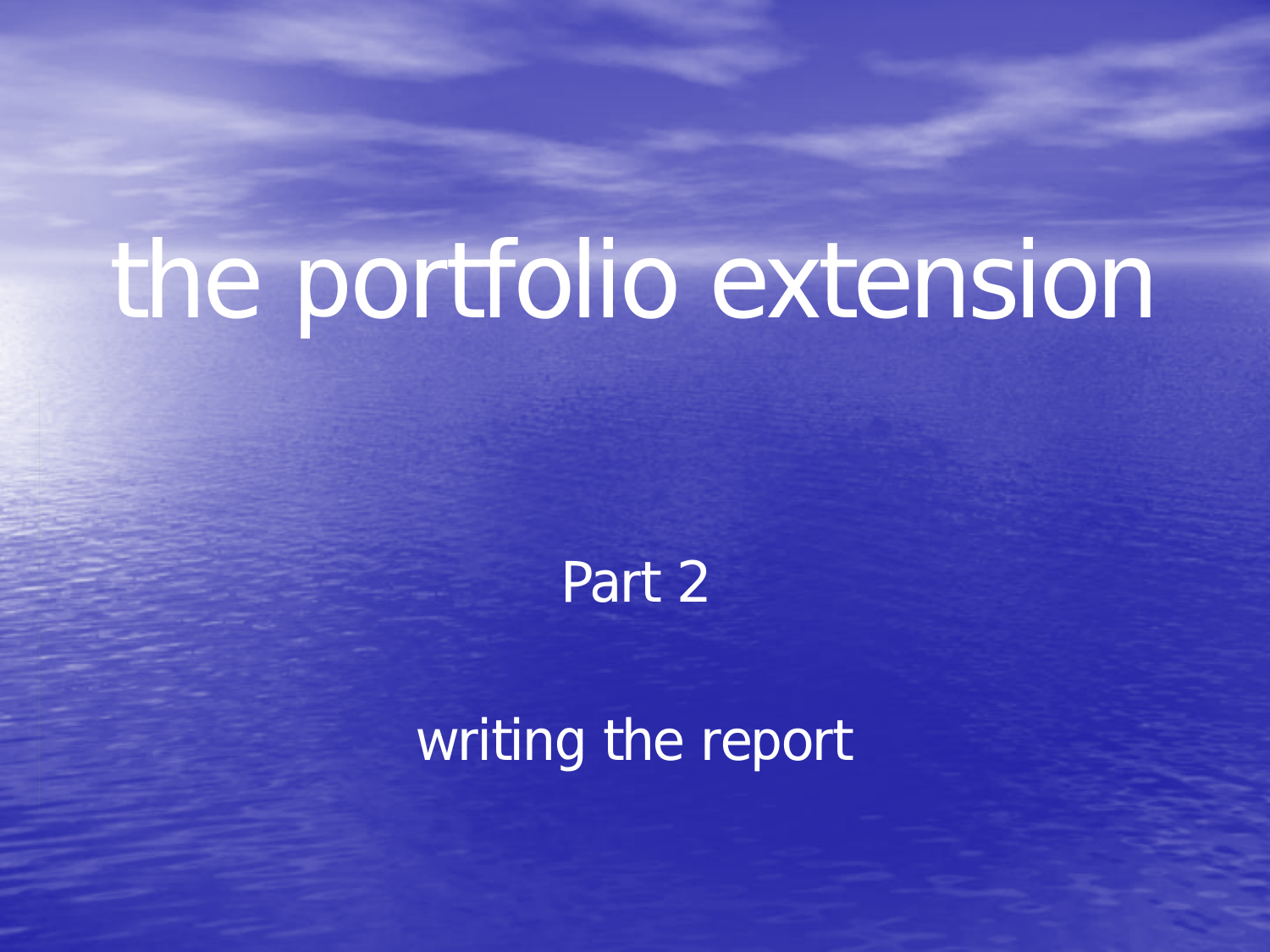

# the portfolio extension
Part 2

writing the report